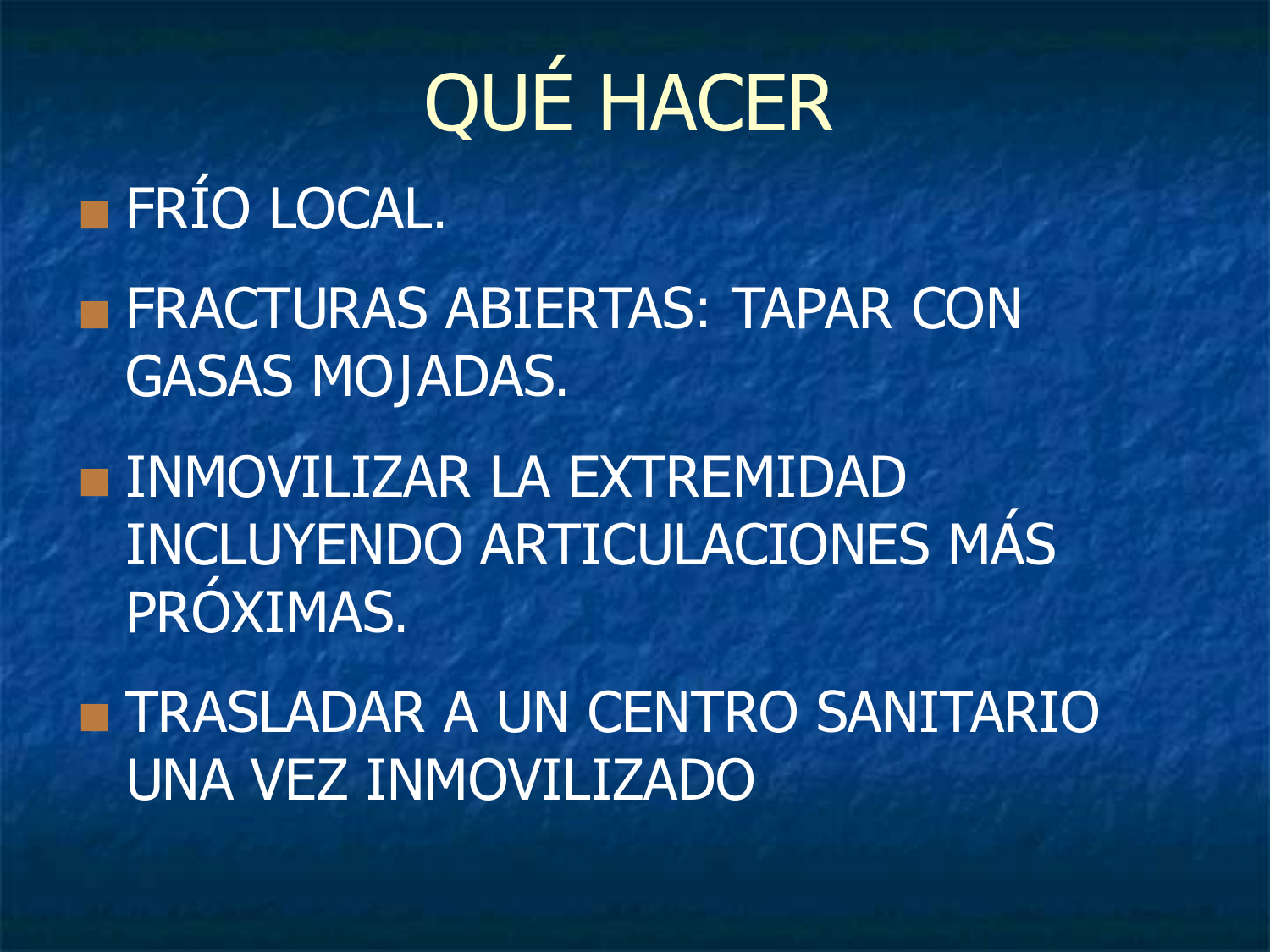

# QUÉ HACER
FRÍO LOCAL.
FRACTURAS ABIERTAS: TAPAR CON GASAS MOJADAS.
INMOVILIZAR LA EXTREMIDAD INCLUYENDO ARTICULACIONES MÁS PRÓXIMAS.
TRASLADAR A UN CENTRO SANITARIO UNA VEZ INMOVILIZADO